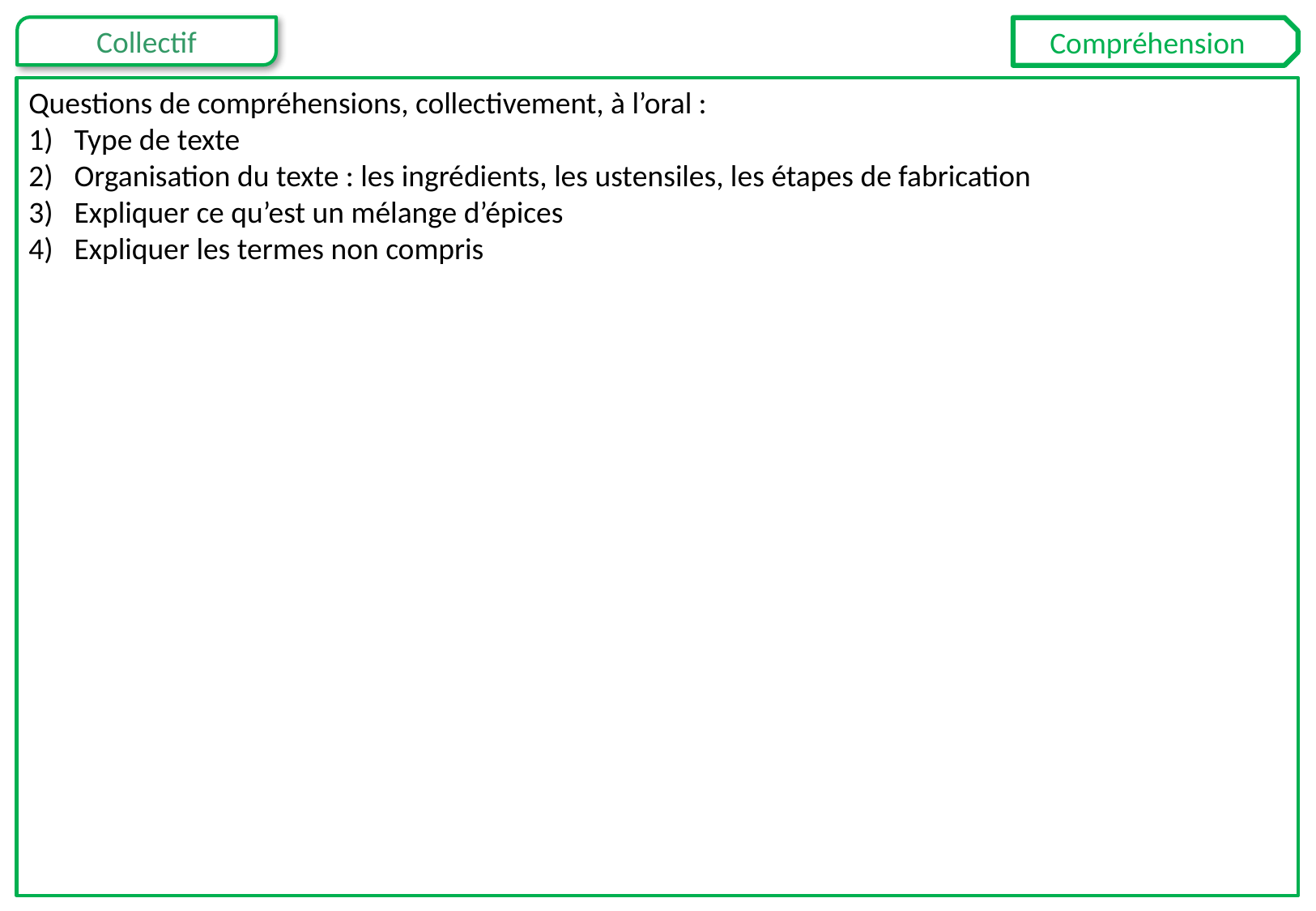

Compréhension
Questions de compréhensions, collectivement, à l’oral :
Type de texte
Organisation du texte : les ingrédients, les ustensiles, les étapes de fabrication
Expliquer ce qu’est un mélange d’épices
Expliquer les termes non compris